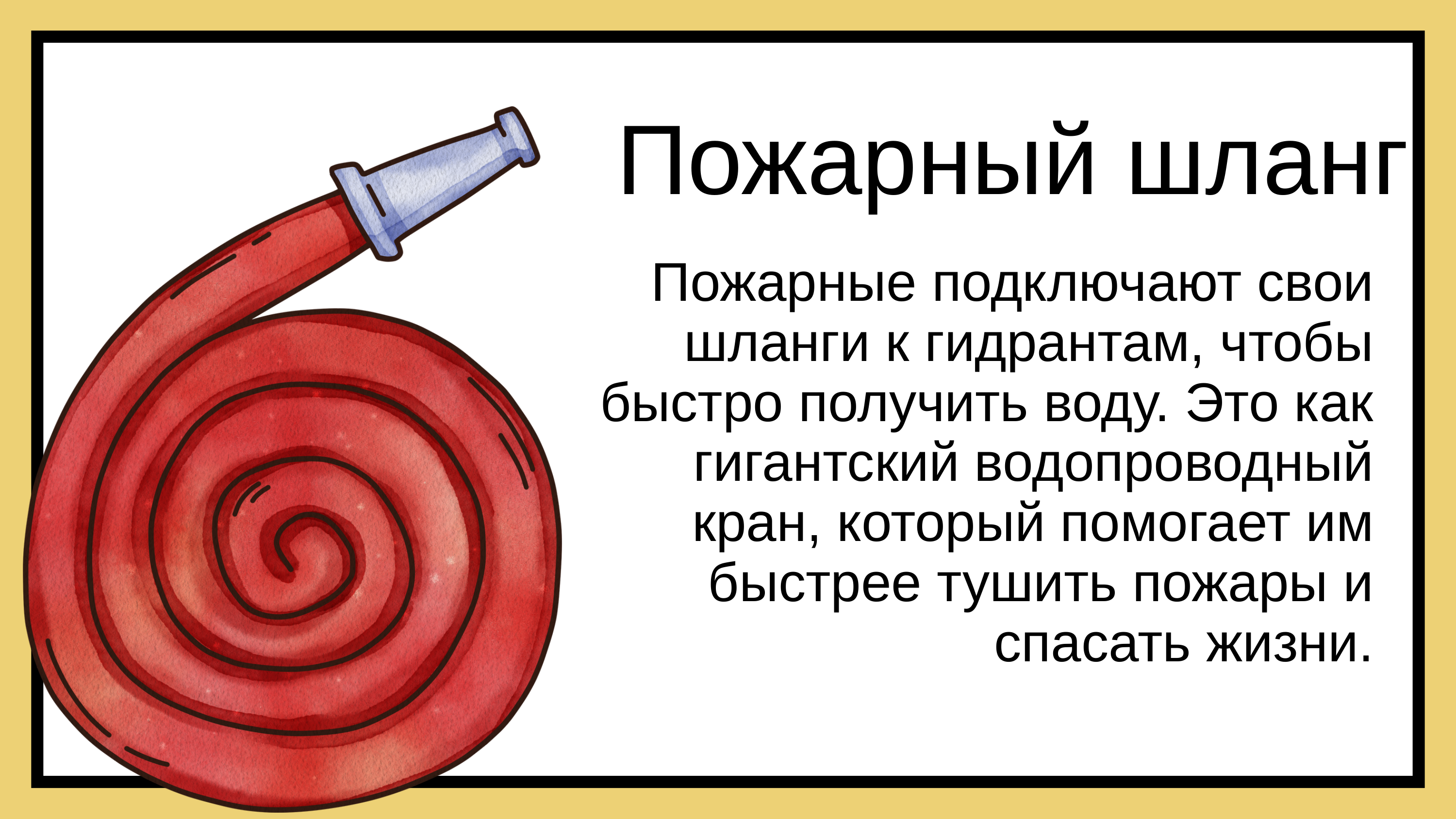

Пожарный шланг

Пожарные подключают свои шланги к гидрантам, чтобы быстро получить воду. Это как гигантский водопроводный кран, который помогает им быстрее тушить пожары и спасать жизни.